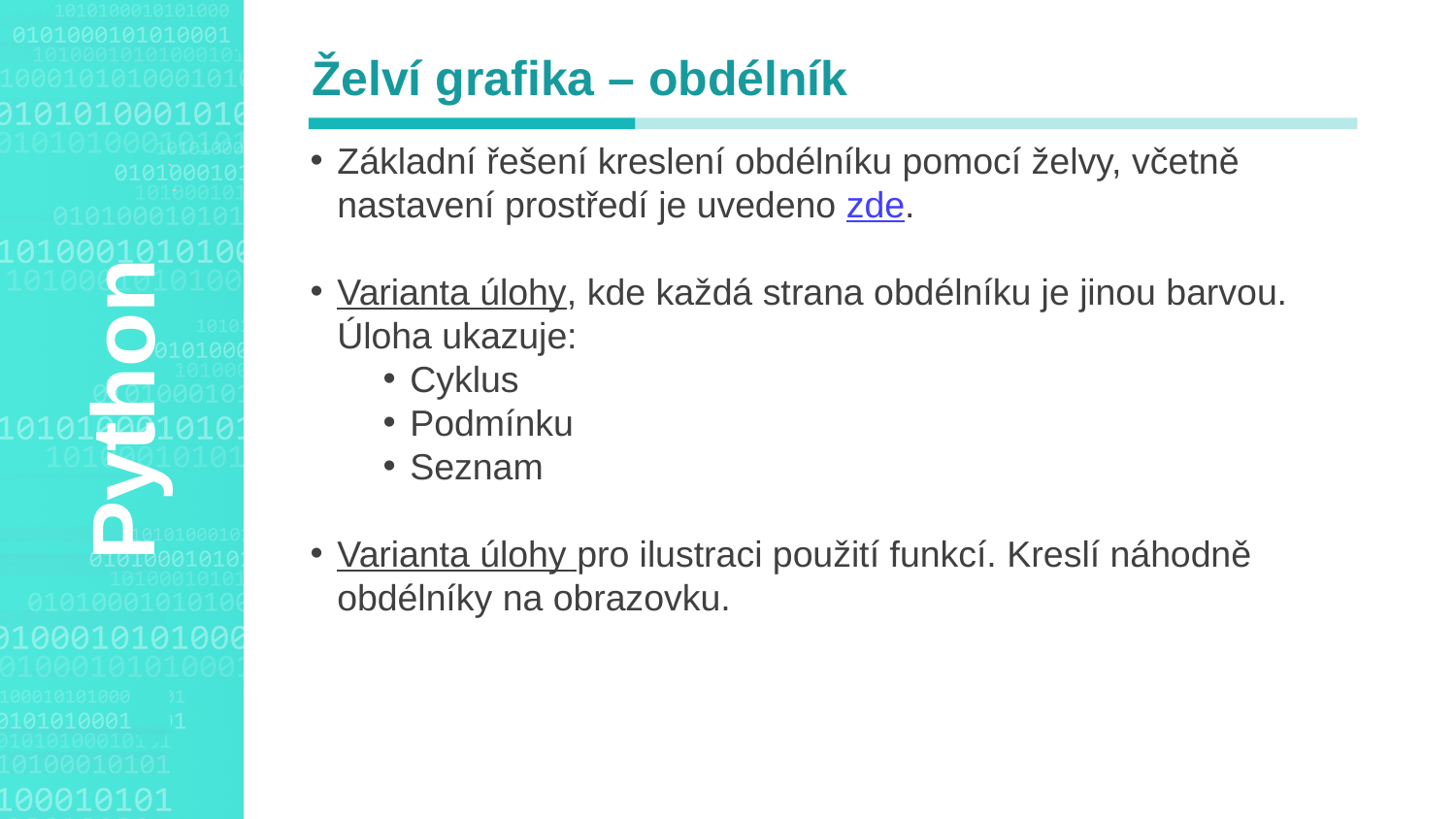

Želví grafika – obdélník
Základní řešení kreslení obdélníku pomocí želvy, včetně nastavení prostředí je uvedeno zde.
Varianta úlohy, kde každá strana obdélníku je jinou barvou. Úloha ukazuje:
Cyklus
Podmínku
Seznam

Varianta úlohy pro ilustraci použití funkcí. Kreslí náhodně obdélníky na obrazovku.

Agenda Style

Python